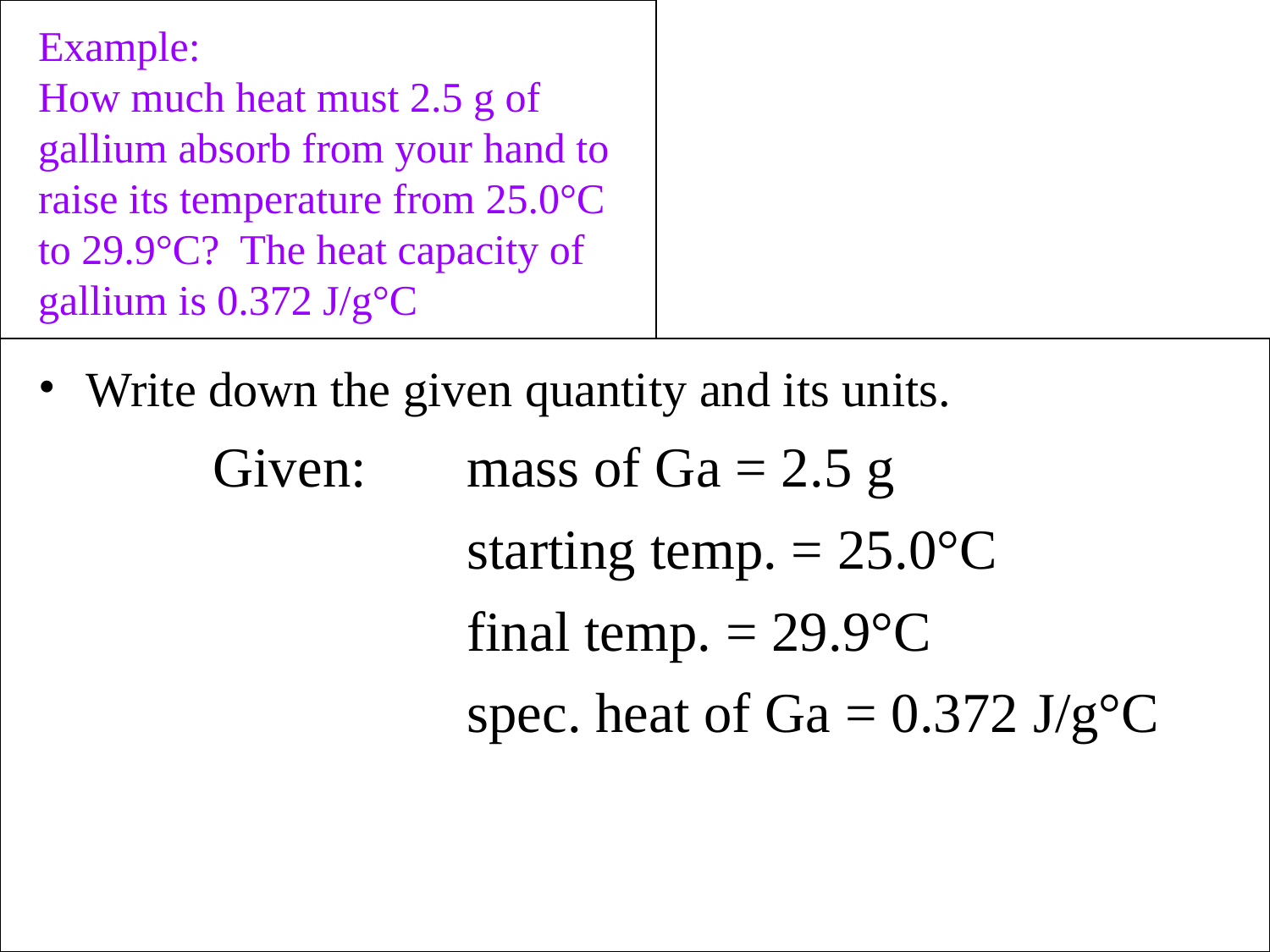

Example:
How much heat must 2.5 g of gallium absorb from your hand to raise its temperature from 25.0°C to 29.9°C?  The heat capacity of gallium is 0.372 J/g°C
Write down the given quantity and its units.
		Given:	mass of Ga = 2.5 g
				starting temp. = 25.0°C
				final temp. = 29.9°C
				spec. heat of Ga = 0.372 J/g°C